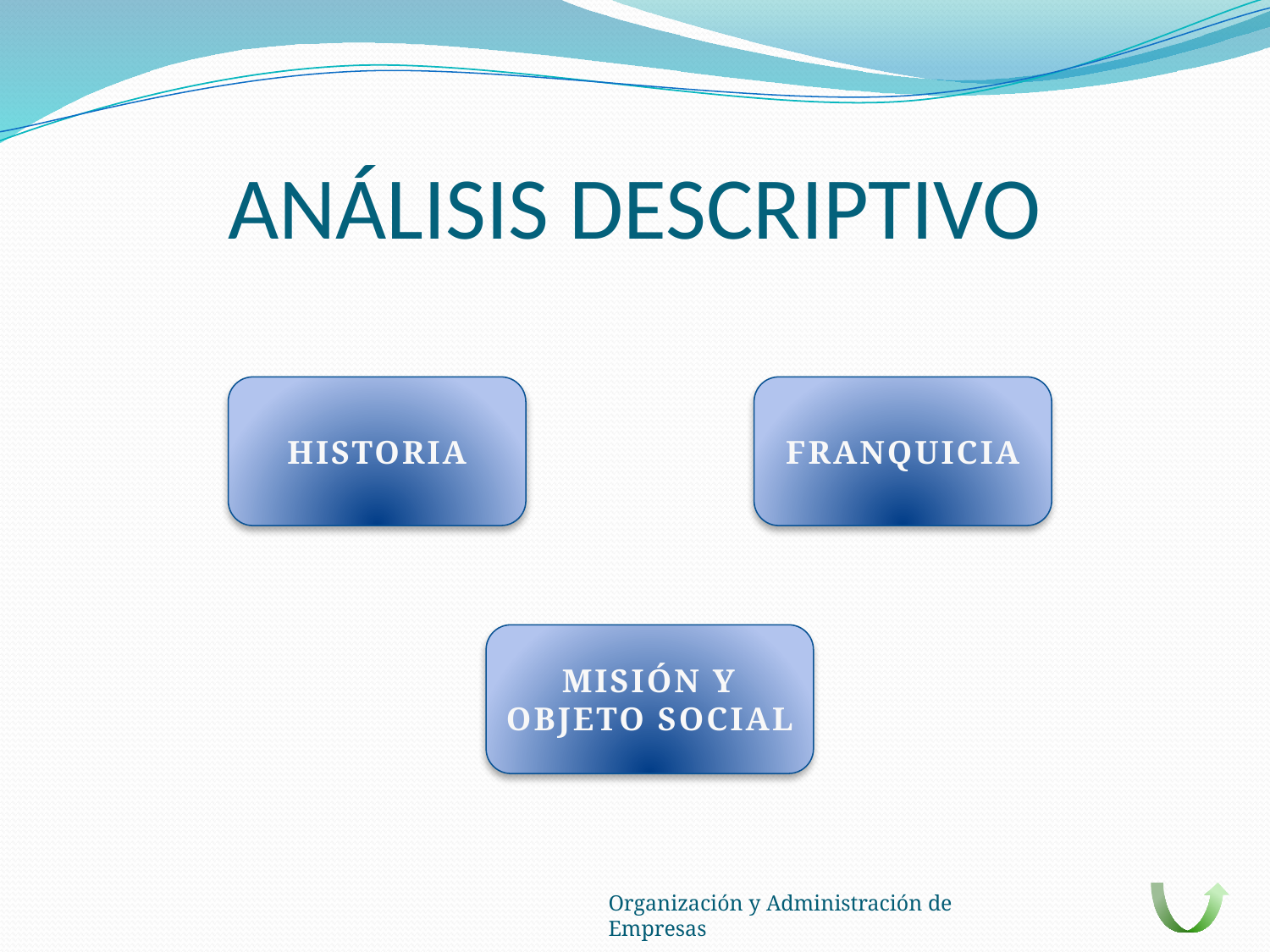

# ANÁLISIS DESCRIPTIVO
HISTORIA
FRANQUICIA
MISIÓN Y OBJETO SOCIAL

Organización y Administración de Empresas